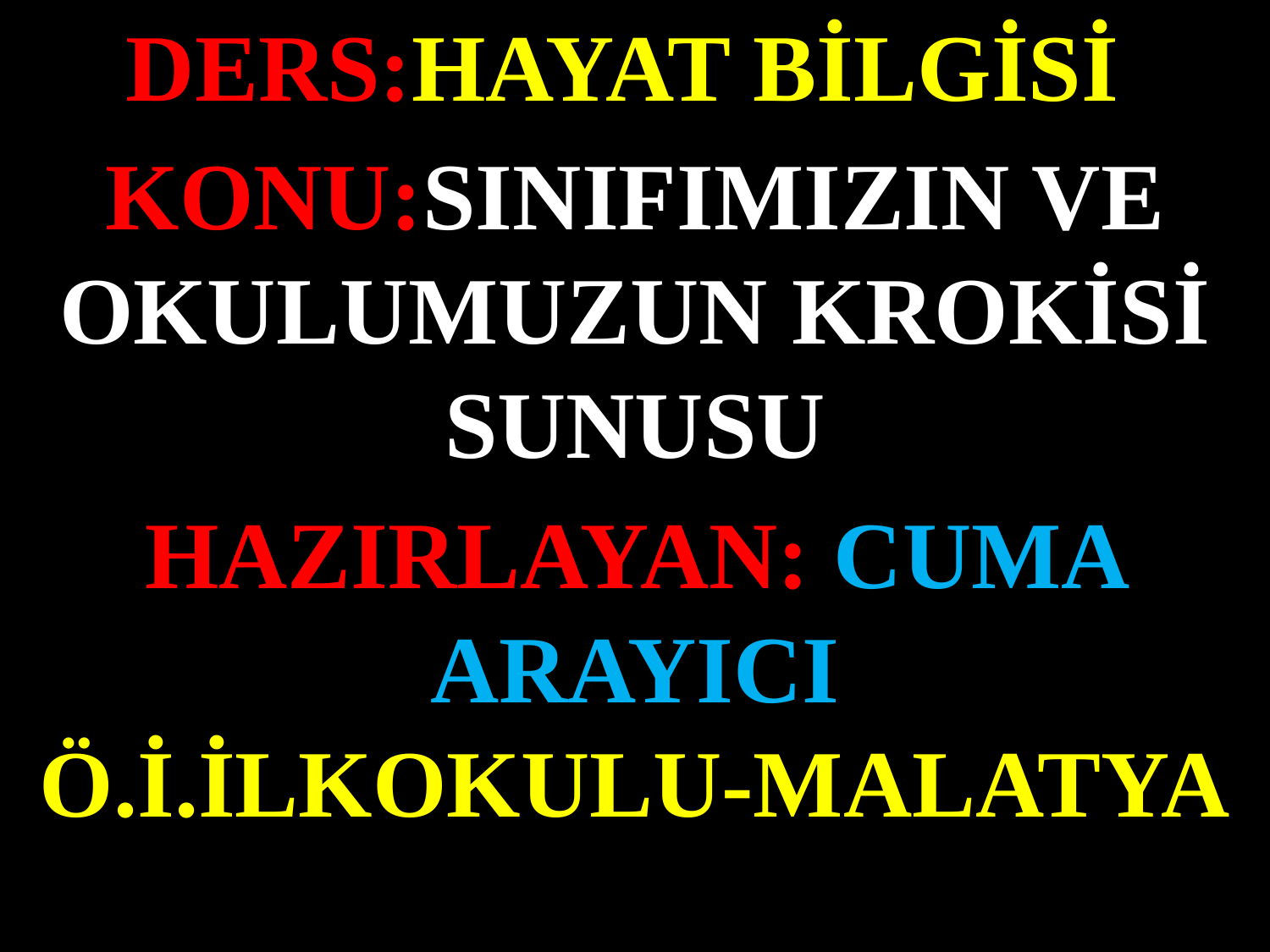

DERS:HAYAT BİLGİSİ
KONU:SINIFIMIZIN VE OKULUMUZUN KROKİSİ SUNUSU
#
HAZIRLAYAN: CUMA ARAYICI
Ö.İ.İLKOKULU-MALATYA